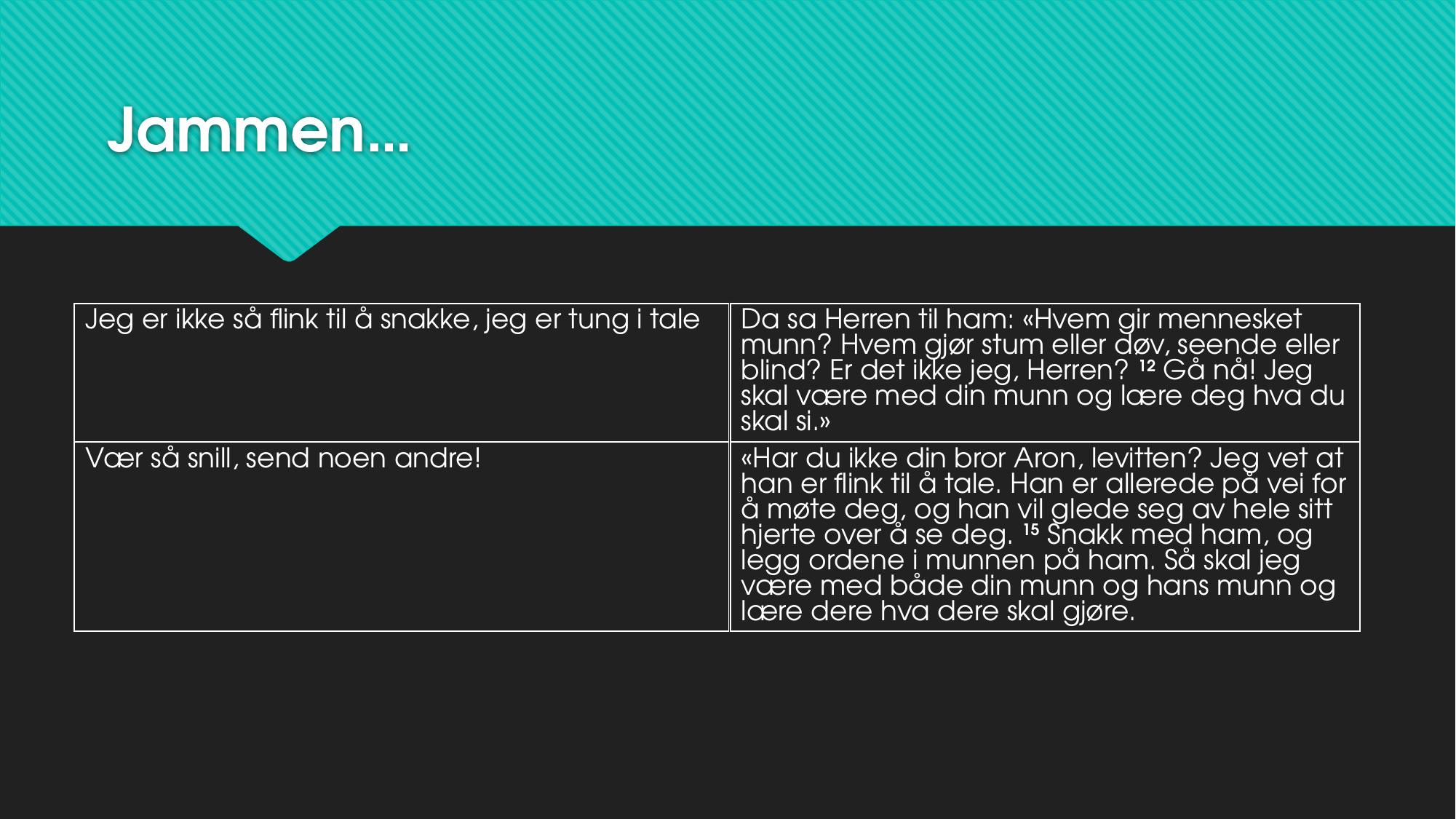

# Jammen…
| Jeg er ikke så flink til å snakke, jeg er tung i tale |
| --- |
| Vær så snill, send noen andre! |
| Da sa Herren til ham: «Hvem gir mennesket munn? Hvem gjør stum eller døv, seende eller blind? Er det ikke jeg, Herren? 12 Gå nå! Jeg skal være med din munn og lære deg hva du skal si.» |
| --- |
| «Har du ikke din bror Aron, levitten? Jeg vet at han er flink til å tale. Han er allerede på vei for å møte deg, og han vil glede seg av hele sitt hjerte over å se deg. 15 Snakk med ham, og legg ordene i munnen på ham. Så skal jeg være med både din munn og hans munn og lære dere hva dere skal gjøre. |